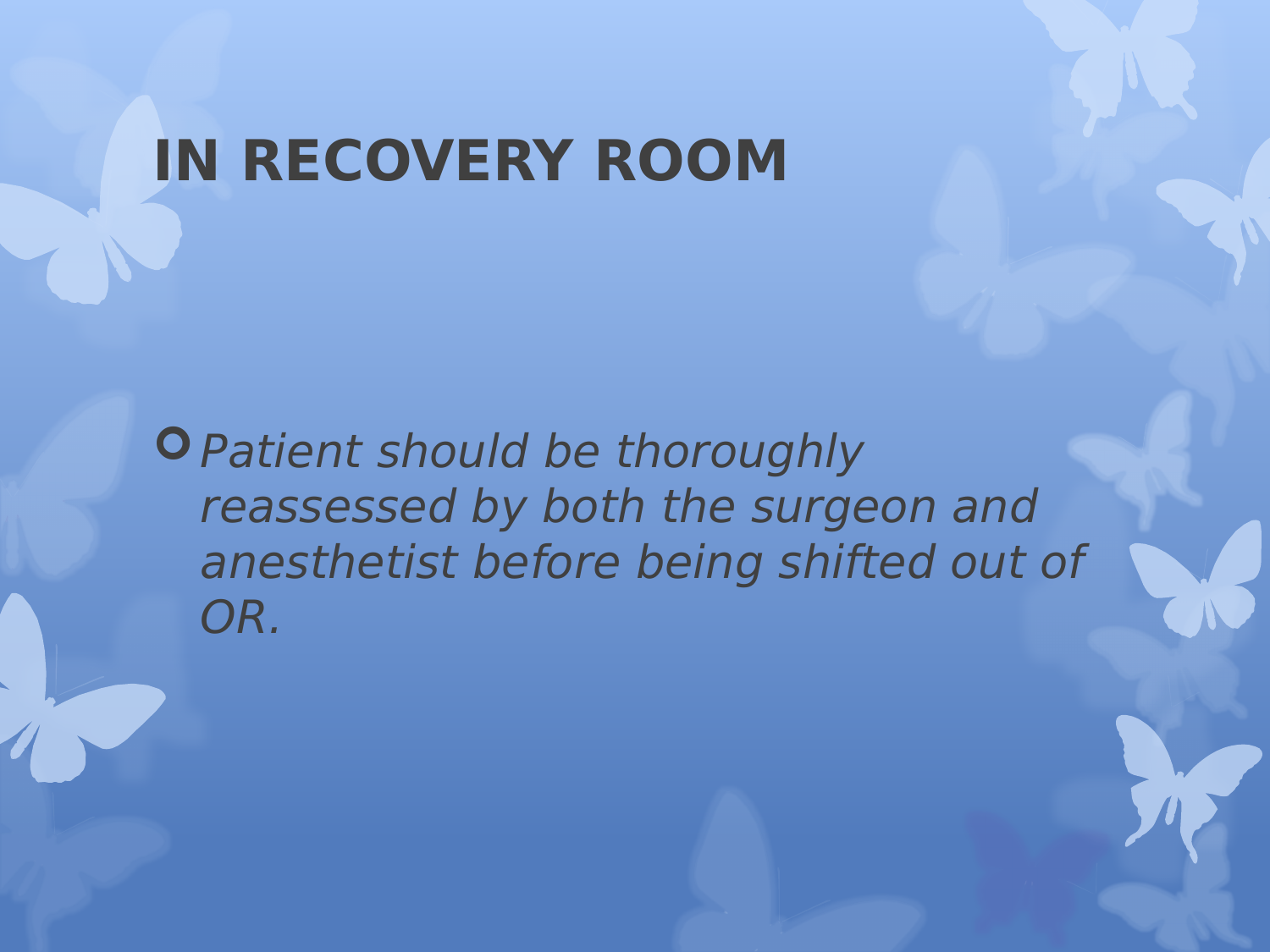

# IN RECOVERY ROOM
Patient should be thoroughly reassessed by both the surgeon and anesthetist before being shifted out of OR.